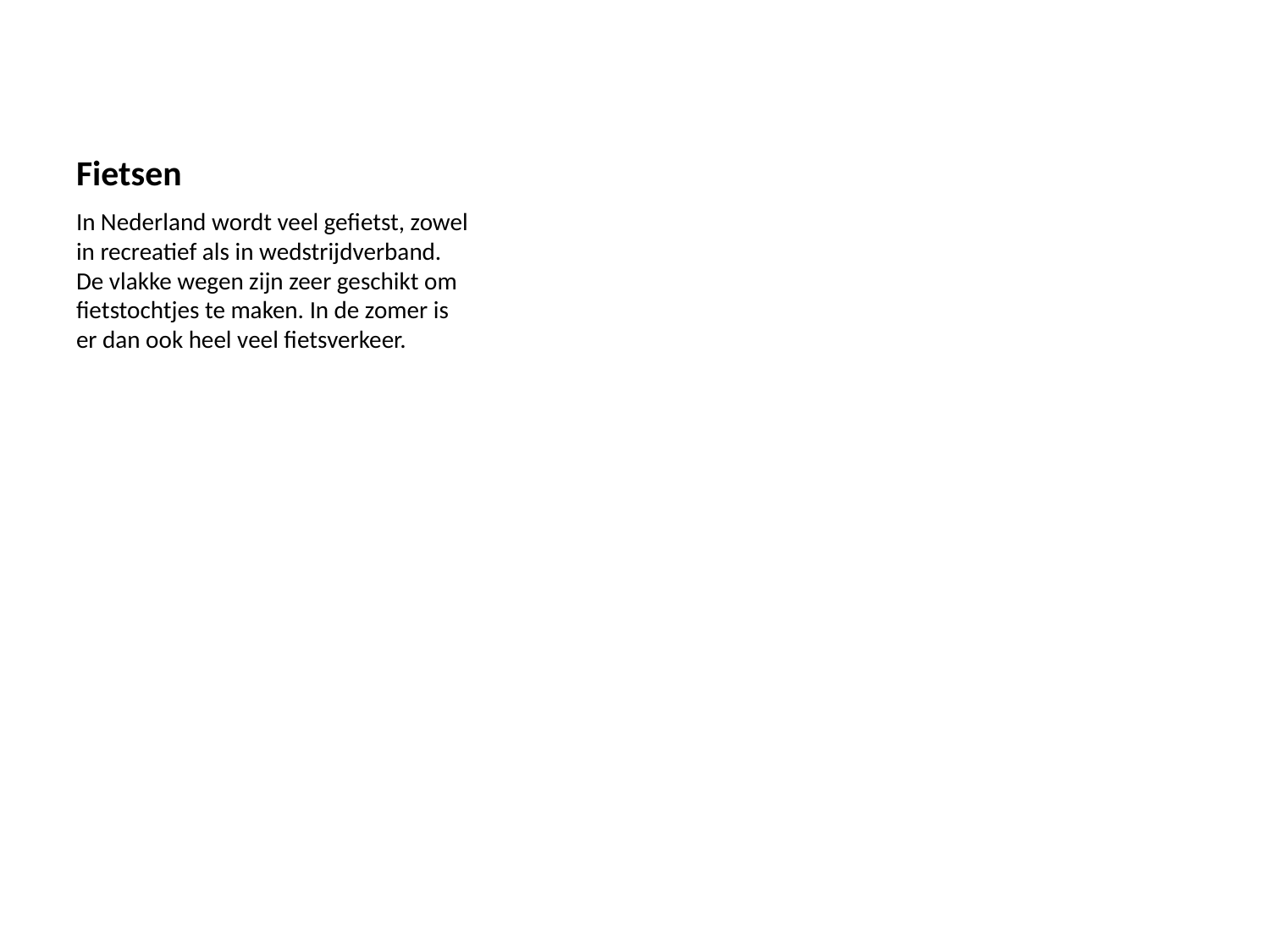

# Fietsen

In Nederland wordt veel gefietst, zowel in recreatief als in wedstrijdverband. De vlakke wegen zijn zeer geschikt om fietstochtjes te maken. In de zomer is er dan ook heel veel fietsverkeer.